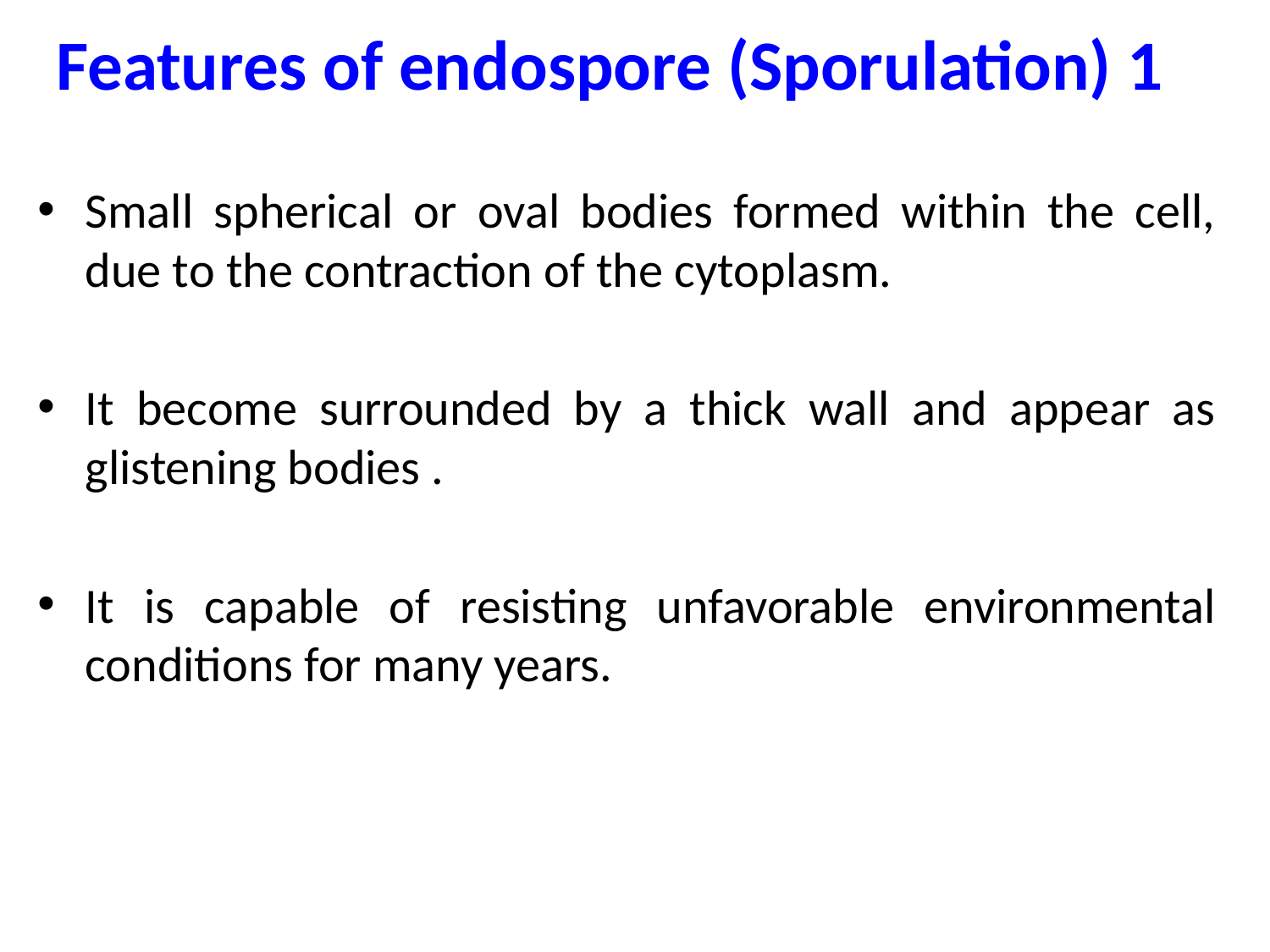

Features of endospore (Sporulation) 1
Small spherical or oval bodies formed within the cell, due to the contraction of the cytoplasm.

It become surrounded by a thick wall and appear as glistening bodies .

It is capable of resisting unfavorable environmental conditions for many years.